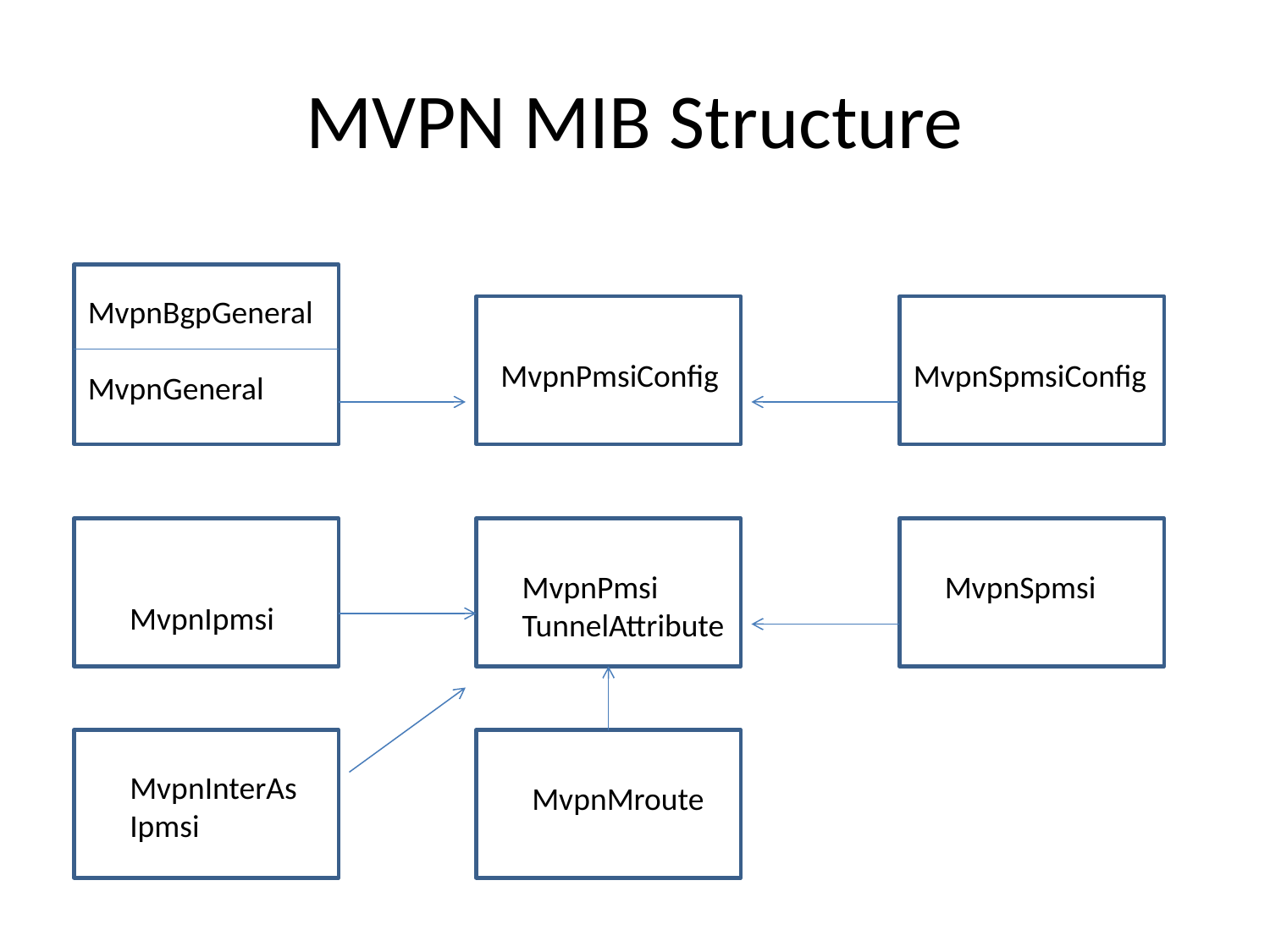

# MVPN MIB Structure

MvpnBgpGeneral

MvpnGeneral

MvpnPmsiConfig
MvpnSpmsiConfig

MvpnPmsi
TunnelAttribute
MvpnSpmsi
MvpnIpmsi

MvpnInterAs
Ipmsi
MvpnMroute